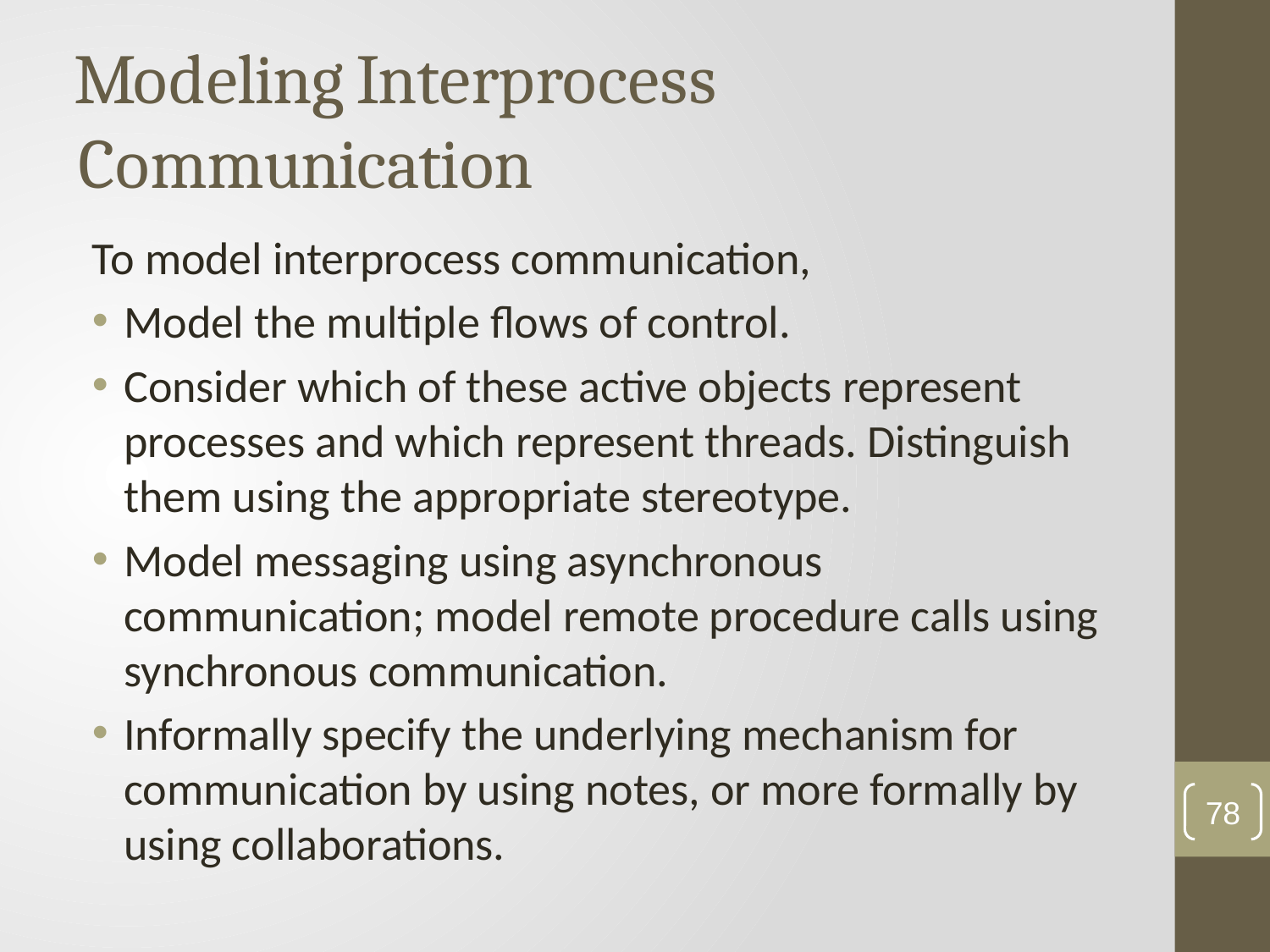

# Modeling Interprocess Communication
To model interprocess communication,
Model the multiple flows of control.
Consider which of these active objects represent processes and which represent threads. Distinguish them using the appropriate stereotype.
Model messaging using asynchronous communication; model remote procedure calls using synchronous communication.
Informally specify the underlying mechanism for communication by using notes, or more formally by using collaborations.
78